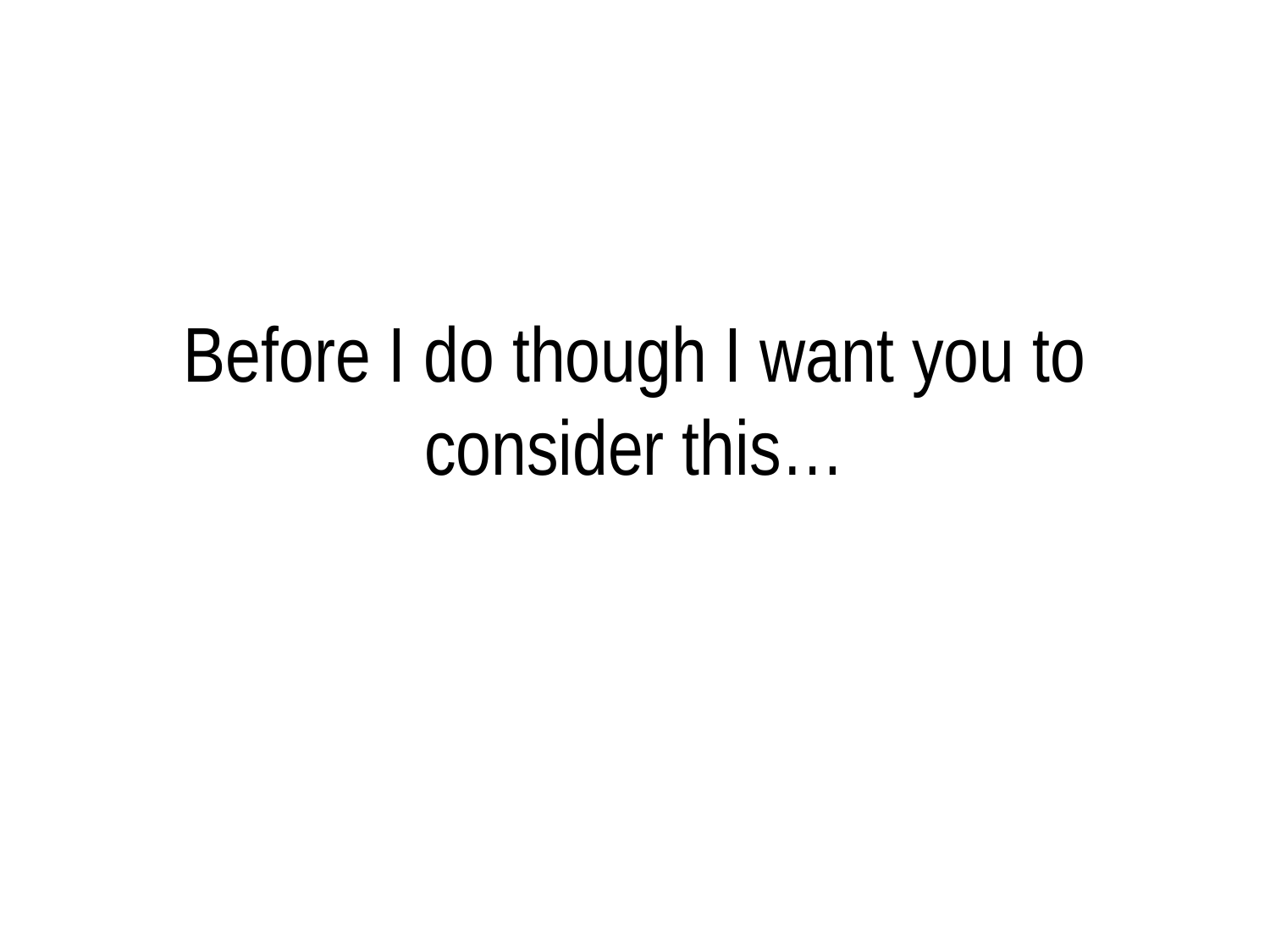

# Before I do though I want you to consider this…